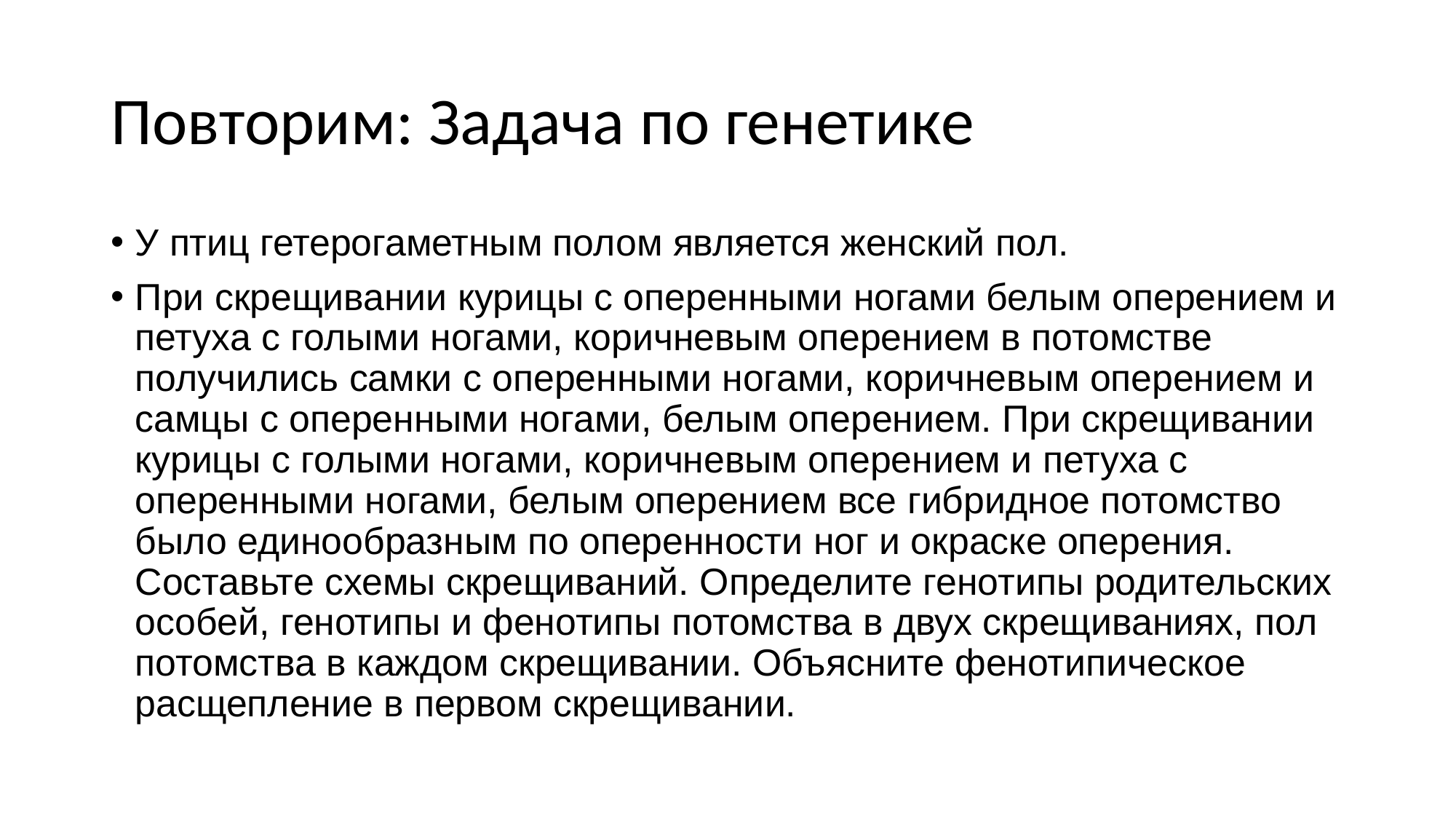

# Повторим: Задача по генетике
У птиц гетерогаметным полом является женский пол.
При скрещивании курицы с оперенными ногами белым оперением и петуха с голыми ногами, коричневым оперением в потомстве получились самки с оперенными ногами, коричневым оперением и самцы с оперенными ногами, белым оперением. При скрещивании курицы с голыми ногами, коричневым оперением и петуха с оперенными ногами, белым оперением все гибридное потомство было единообразным по оперенности ног и окраске оперения. Составьте схемы скрещиваний. Определите генотипы родительских особей, генотипы и фенотипы потомства в двух скрещиваниях, пол потомства в каждом скрещивании. Объясните фенотипическое расщепление в первом скрещивании.